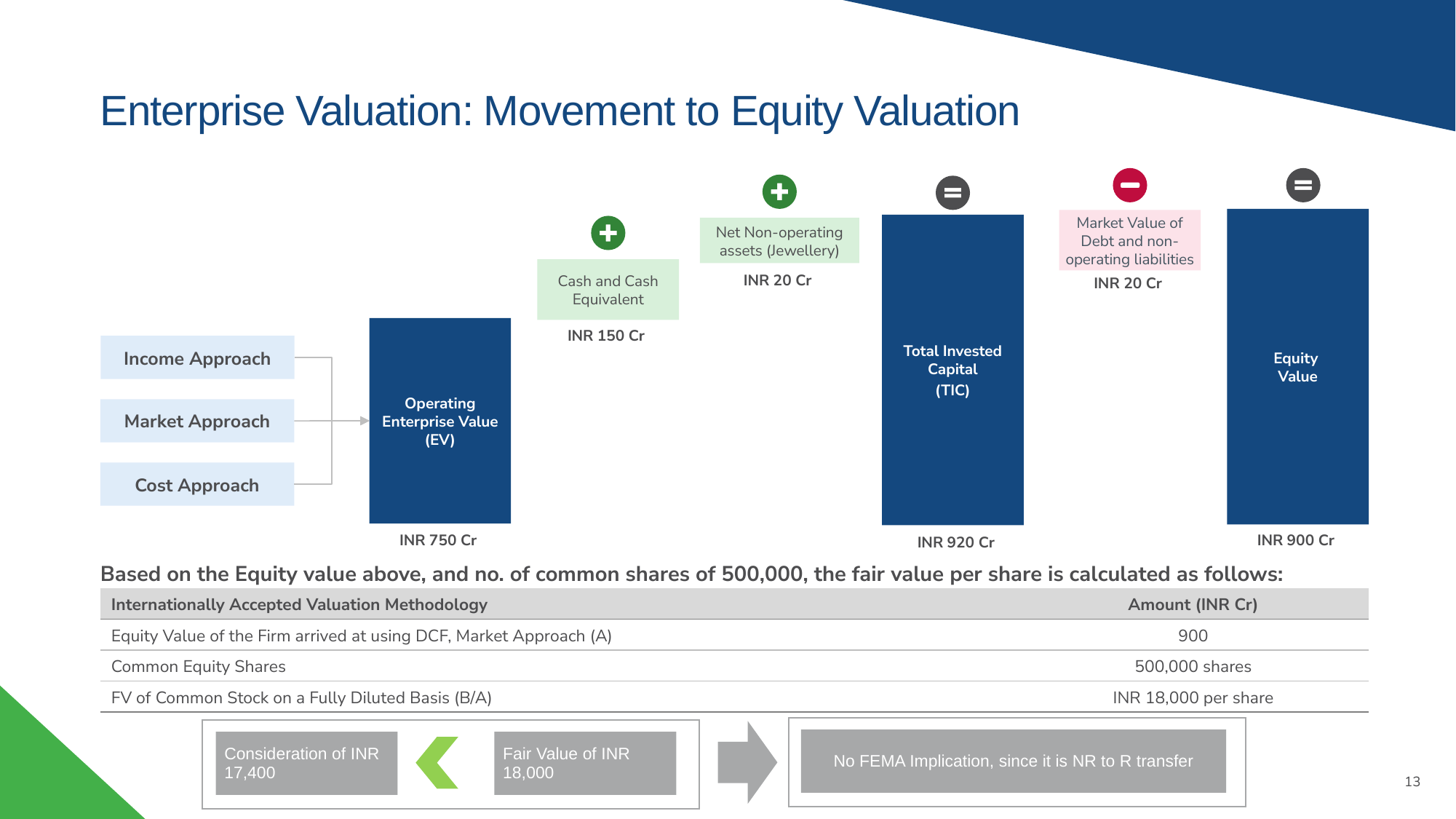

# Enterprise Valuation: Movement to Equity Valuation

Equity
Value
Market Value of Debt and non-operating liabilities
Total Invested Capital
(TIC)

Net Non-operating assets (Jewellery)
Cash and Cash Equivalent
INR 20 Cr
INR 20 Cr
Operating Enterprise Value (EV)
INR 150 Cr
Income Approach
Market Approach
Cost Approach
INR 750 Cr
INR 900 Cr
INR 920 Cr
Based on the Equity value above, and no. of common shares of 500,000, the fair value per share is calculated as follows:
| Internationally Accepted Valuation Methodology | Amount (INR Cr) |
| --- | --- |
| Equity Value of the Firm arrived at using DCF, Market Approach (A) | 900 |
| Common Equity Shares | 500,000 shares |
| FV of Common Stock on a Fully Diluted Basis (B/A) | INR 18,000 per share |

No FEMA Implication, since it is NR to R transfer

Consideration of INR 17,400
Fair Value of INR 18,000

13